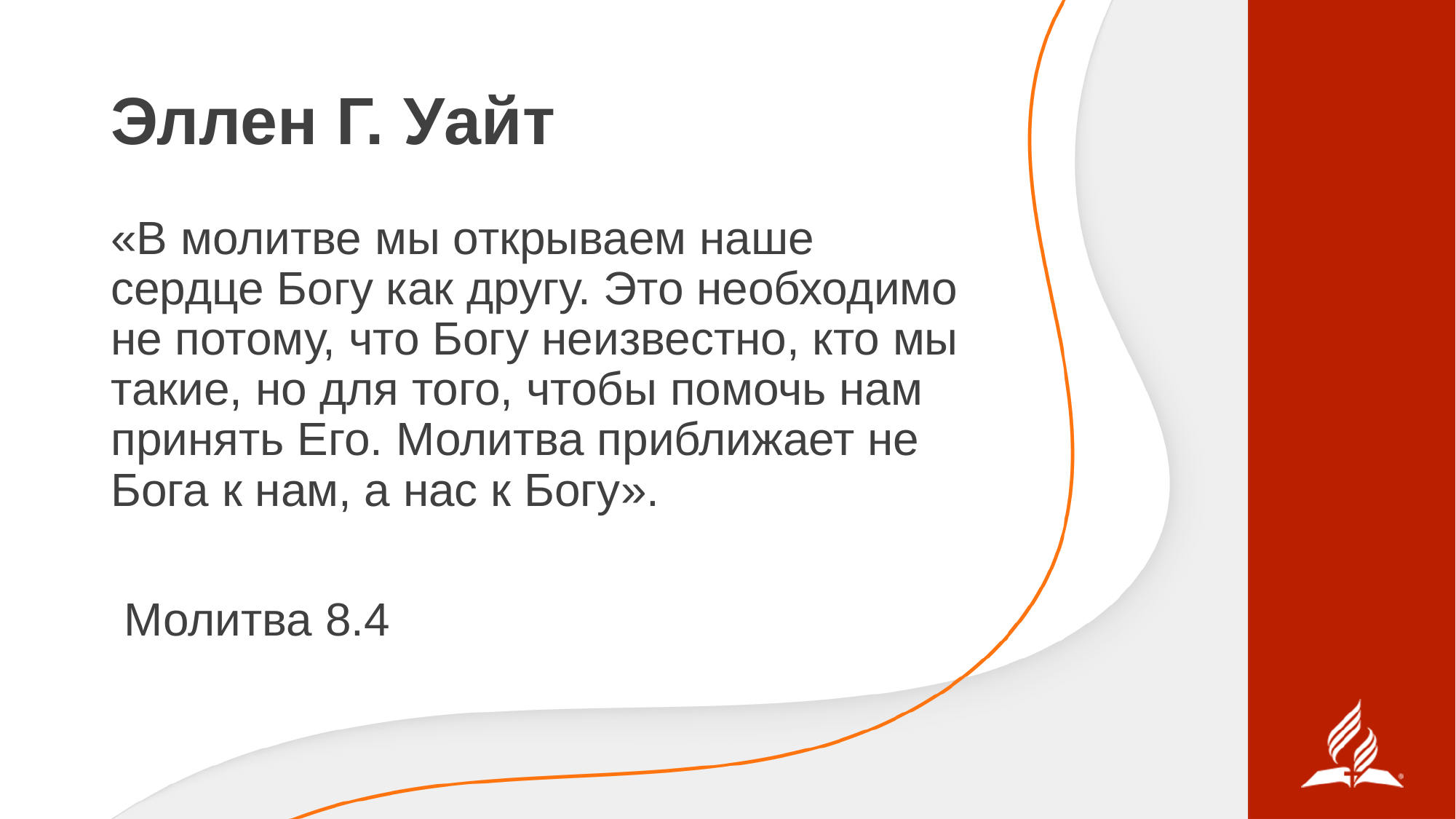

# Эллен Г. Уайт
«В молитве мы открываем наше сердце Богу как другу. Это необходимо не потому, что Богу неизвестно, кто мы такие, но для того, чтобы помочь нам принять Его. Молитва приближает не Бога к нам, а нас к Богу».

 Молитва 8.4